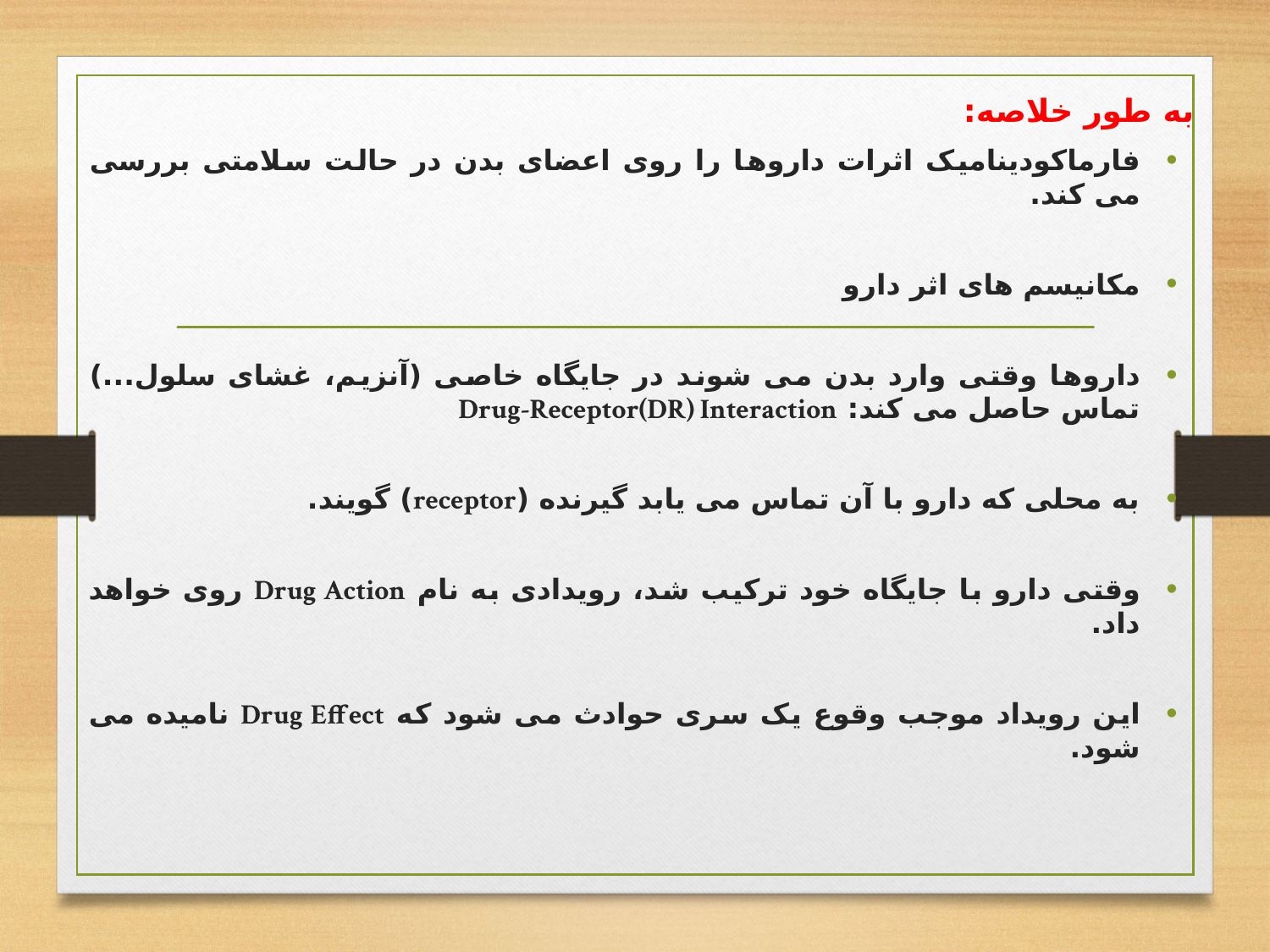

به طور خلاصه:
فارماکودینامیک اثرات داروها را روی اعضای بدن در حالت سلامتی بررسی می کند.

مکانیسم های اثر دارو

داروها وقتی وارد بدن می شوند در جایگاه خاصی (آنزیم، غشای سلول...) تماس حاصل می کند: Drug-Receptor(DR) Interaction

به محلی که دارو با آن تماس می یابد گیرنده (receptor) گویند.

وقتی دارو با جایگاه خود ترکیب شد، رویدادی به نام Drug Action روی خواهد داد.

این رویداد موجب وقوع یک سری حوادث می شود که Drug Effect نامیده می شود.